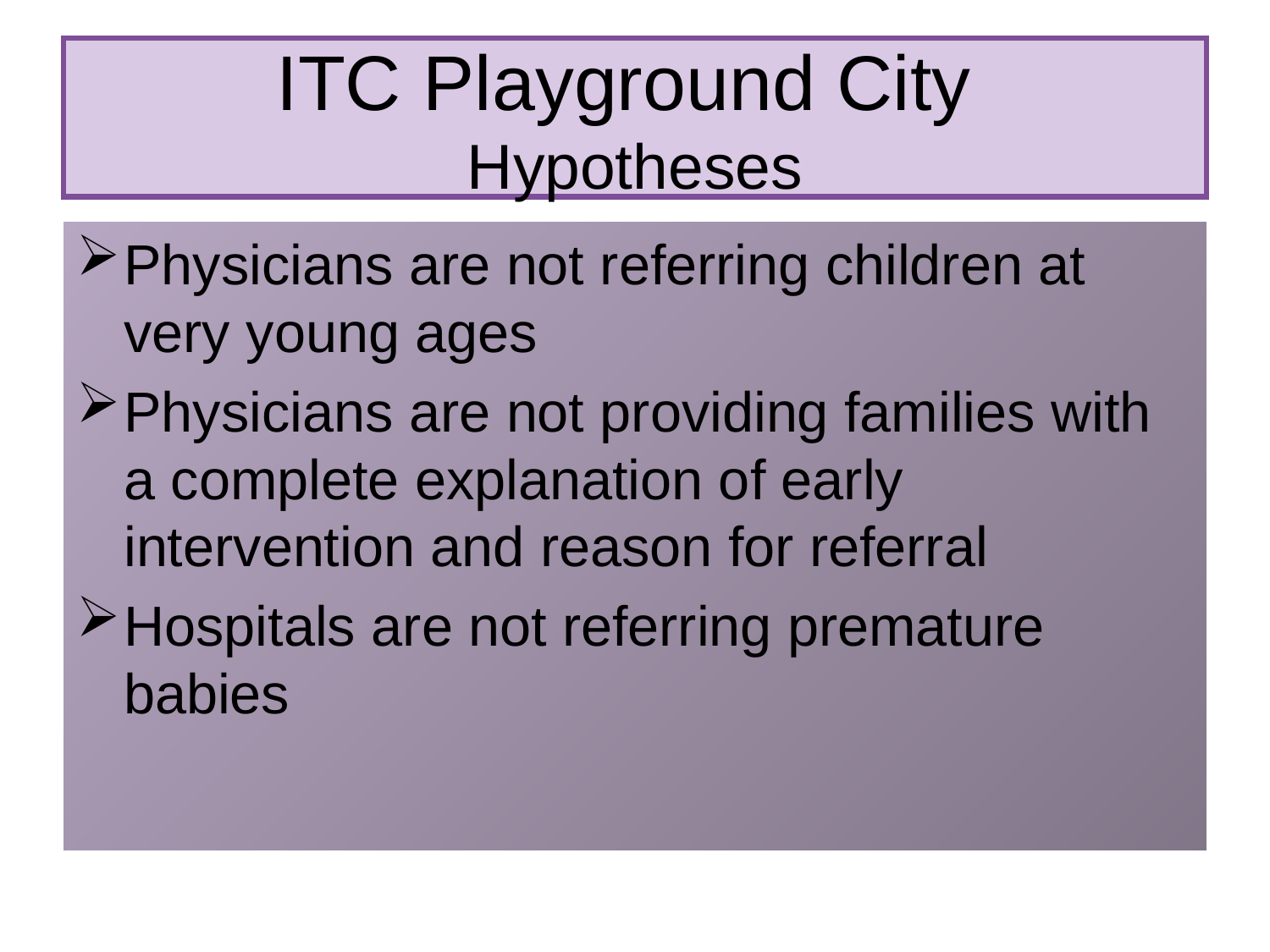

# ITC Playground City Hypotheses
Physicians are not referring children at very young ages
Physicians are not providing families with a complete explanation of early intervention and reason for referral
Hospitals are not referring premature babies